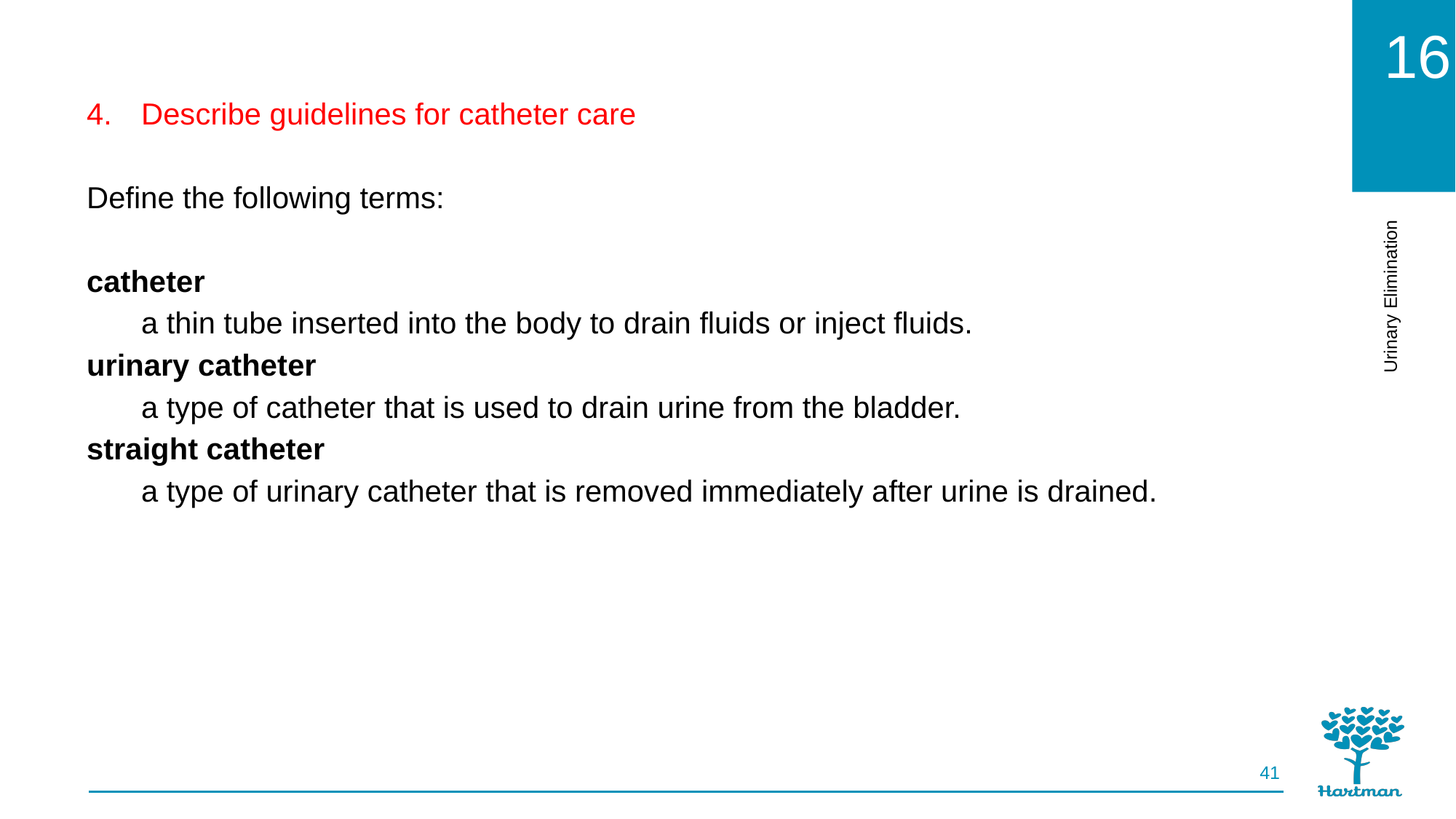

Describe guidelines for catheter care

Define the following terms:

catheter
a thin tube inserted into the body to drain fluids or inject fluids.
urinary catheter
a type of catheter that is used to drain urine from the bladder.
straight catheter
a type of urinary catheter that is removed immediately after urine is drained.

41